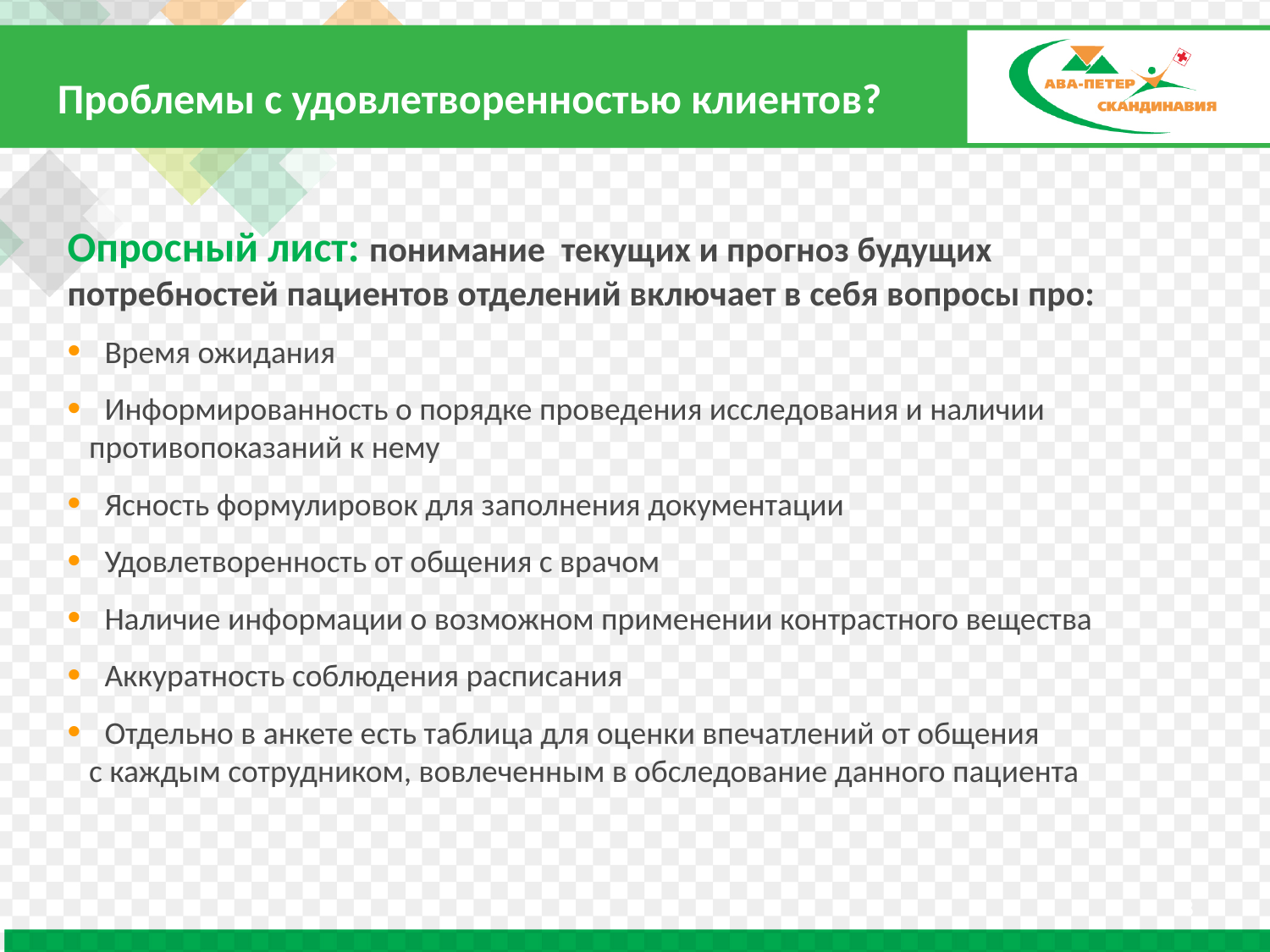

Проблемы с удовлетворенностью клиентов?

Опросный лист: понимание  текущих и прогноз будущих потребностей пациентов отделений включает в себя вопросы про:
 Время ожидания
 Информированность о порядке проведения исследования и наличии
   противопоказаний к нему
 Ясность формулировок для заполнения документации
 Удовлетворенность от общения с врачом
 Наличие информации о возможном применении контрастного вещества
 Аккуратность соблюдения расписания
 Отдельно в анкете есть таблица для оценки впечатлений от общения
   с каждым сотрудником, вовлеченным в обследование данного пациента

8